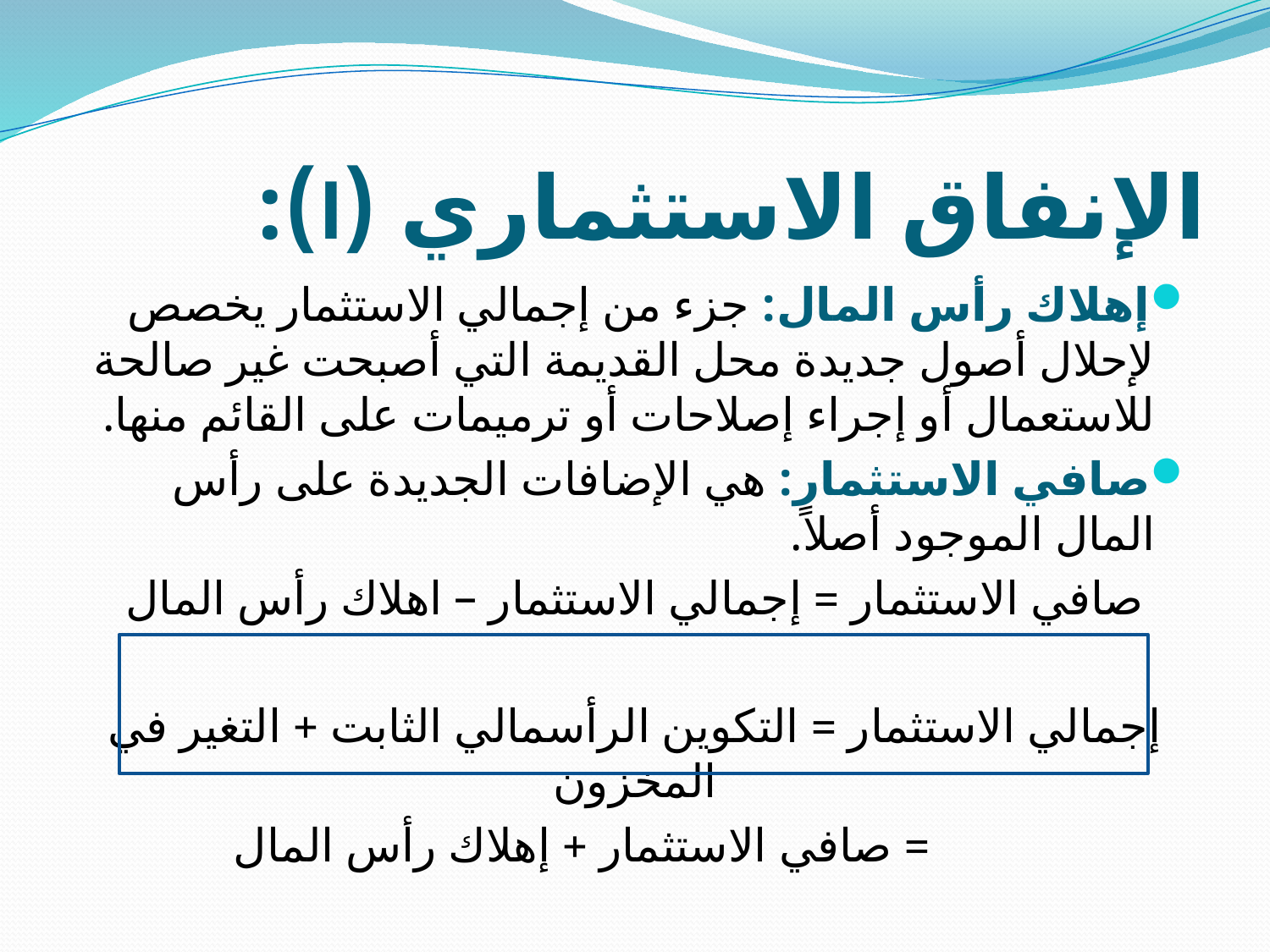

# الإنفاق الاستثماري (I):
إهلاك رأس المال: جزء من إجمالي الاستثمار يخصص لإحلال أصول جديدة محل القديمة التي أصبحت غير صالحة للاستعمال أو إجراء إصلاحات أو ترميمات على القائم منها.
صافي الاستثمار: هي الإضافات الجديدة على رأس المال الموجود أصلاً.
صافي الاستثمار = إجمالي الاستثمار – اهلاك رأس المال

إجمالي الاستثمار = التكوين الرأسمالي الثابت + التغير في المخزون
         = صافي الاستثمار + إهلاك رأس المال